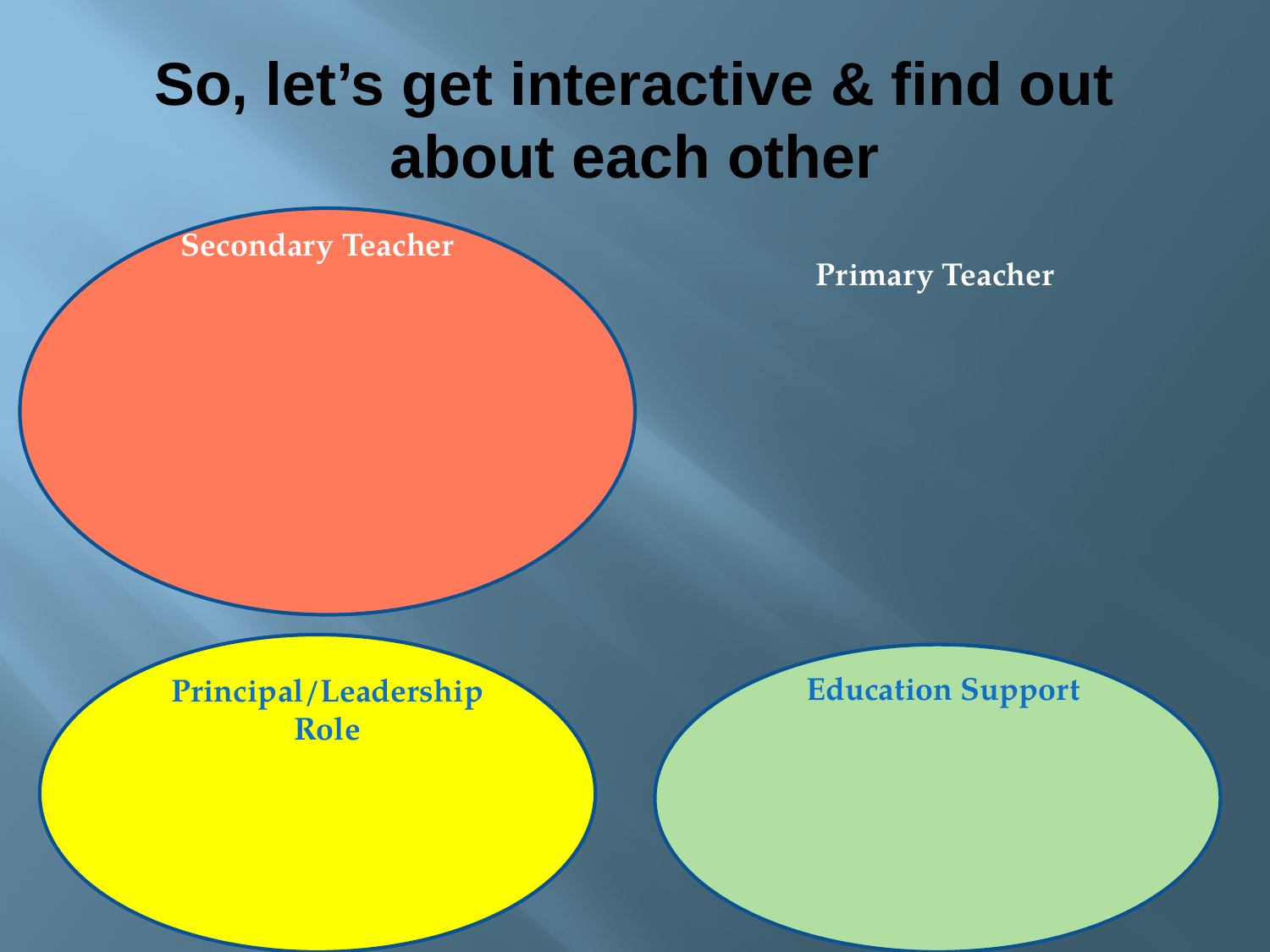

# So, let’s get interactive & find out about each other

Secondary Teacher

Primary Teacher

Education Support
Principal/Leadership Role